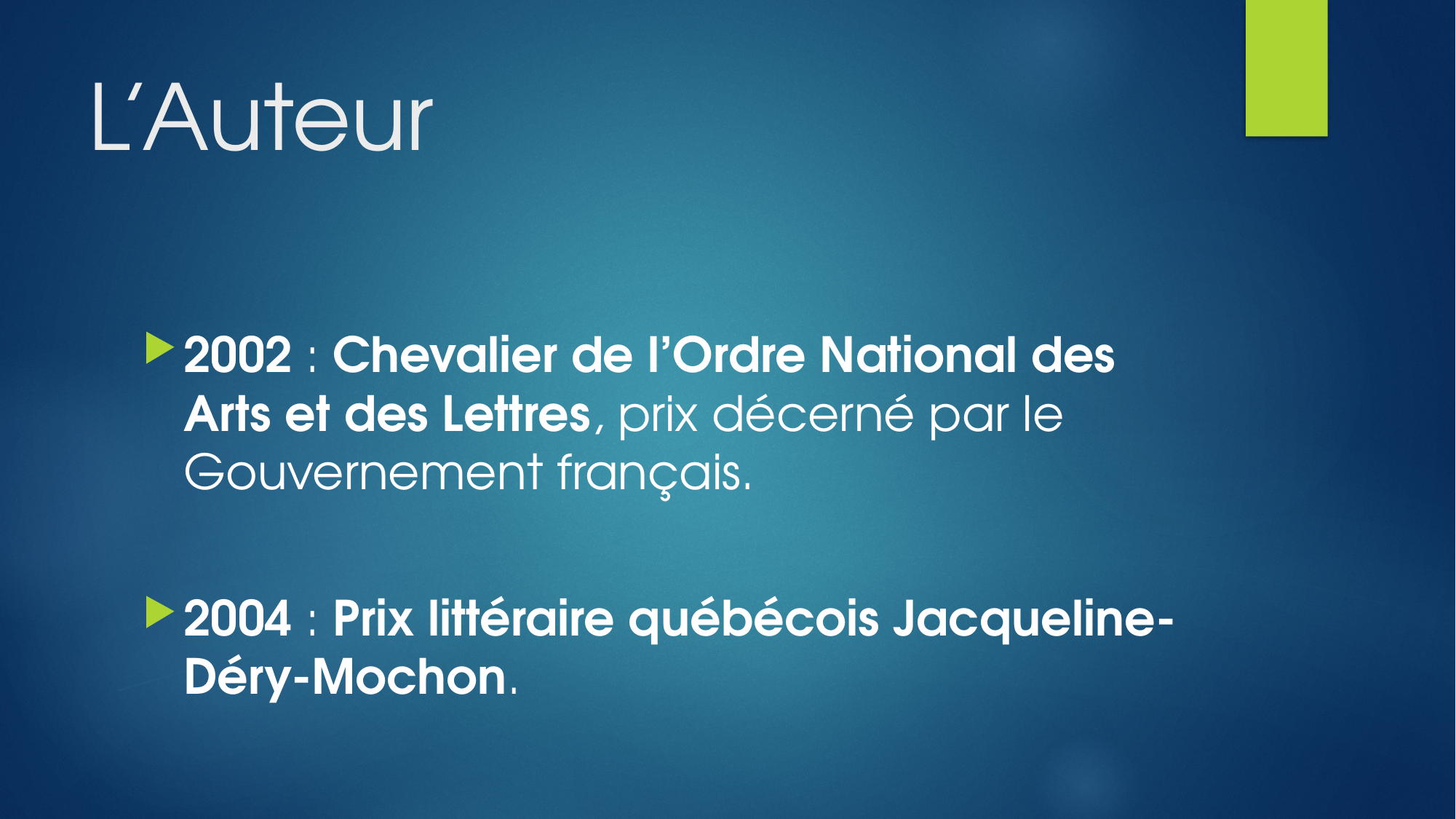

# L’Auteur

2002 : Chevalier de l’Ordre National des Arts et des Lettres, prix décerné par le Gouvernement français.

2004 : Prix littéraire québécois Jacqueline-Déry-Mochon.